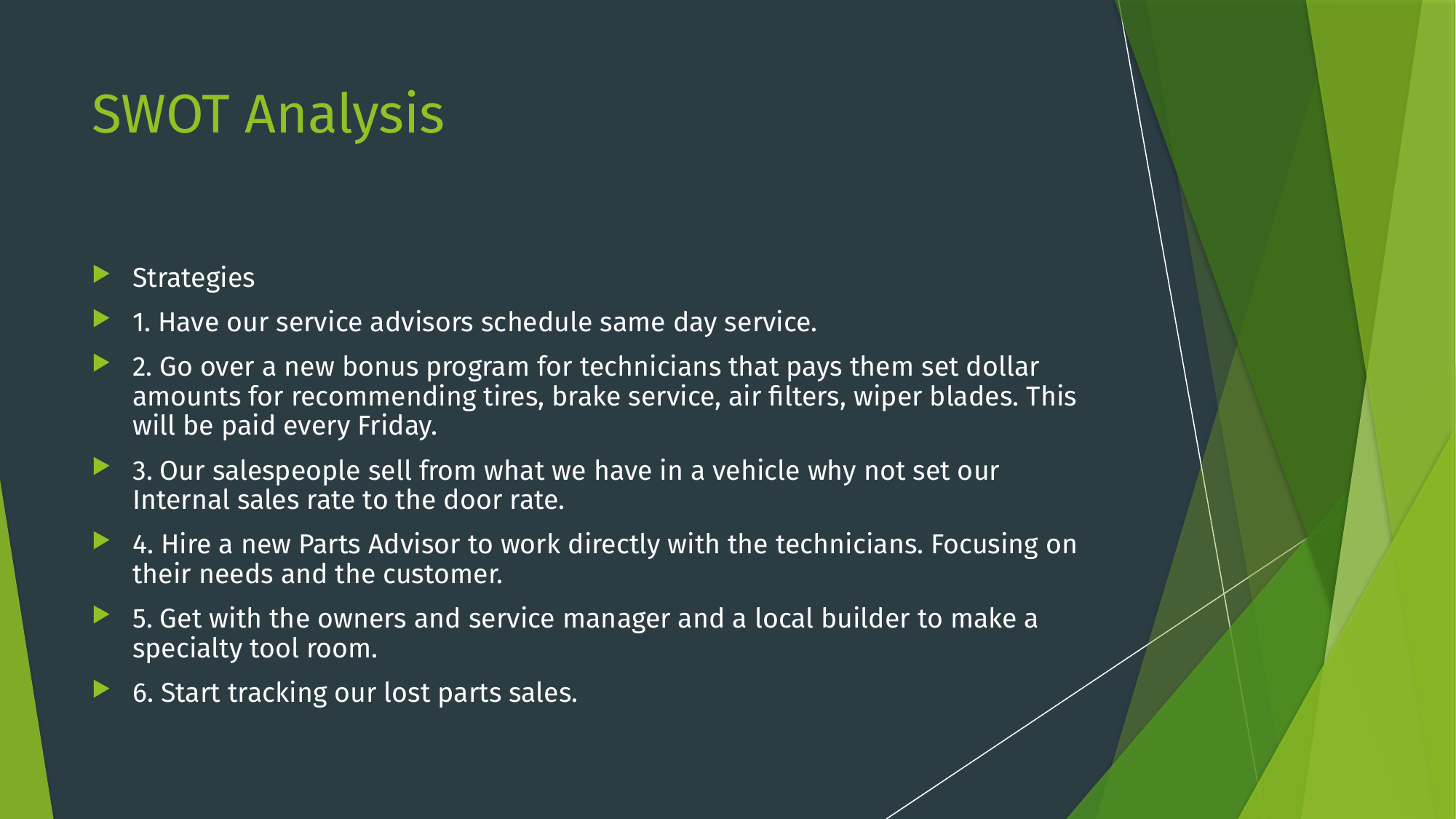

# SWOT Analysis
Strategies
1. Have our service advisors schedule same day service.
2. Go over a new bonus program for technicians that pays them set dollar amounts for recommending tires, brake service, air filters, wiper blades. This will be paid every Friday.
3. Our salespeople sell from what we have in a vehicle why not set our Internal sales rate to the door rate.
4. Hire a new Parts Advisor to work directly with the technicians. Focusing on their needs and the customer.
5. Get with the owners and service manager and a local builder to make a specialty tool room.
6. Start tracking our lost parts sales.